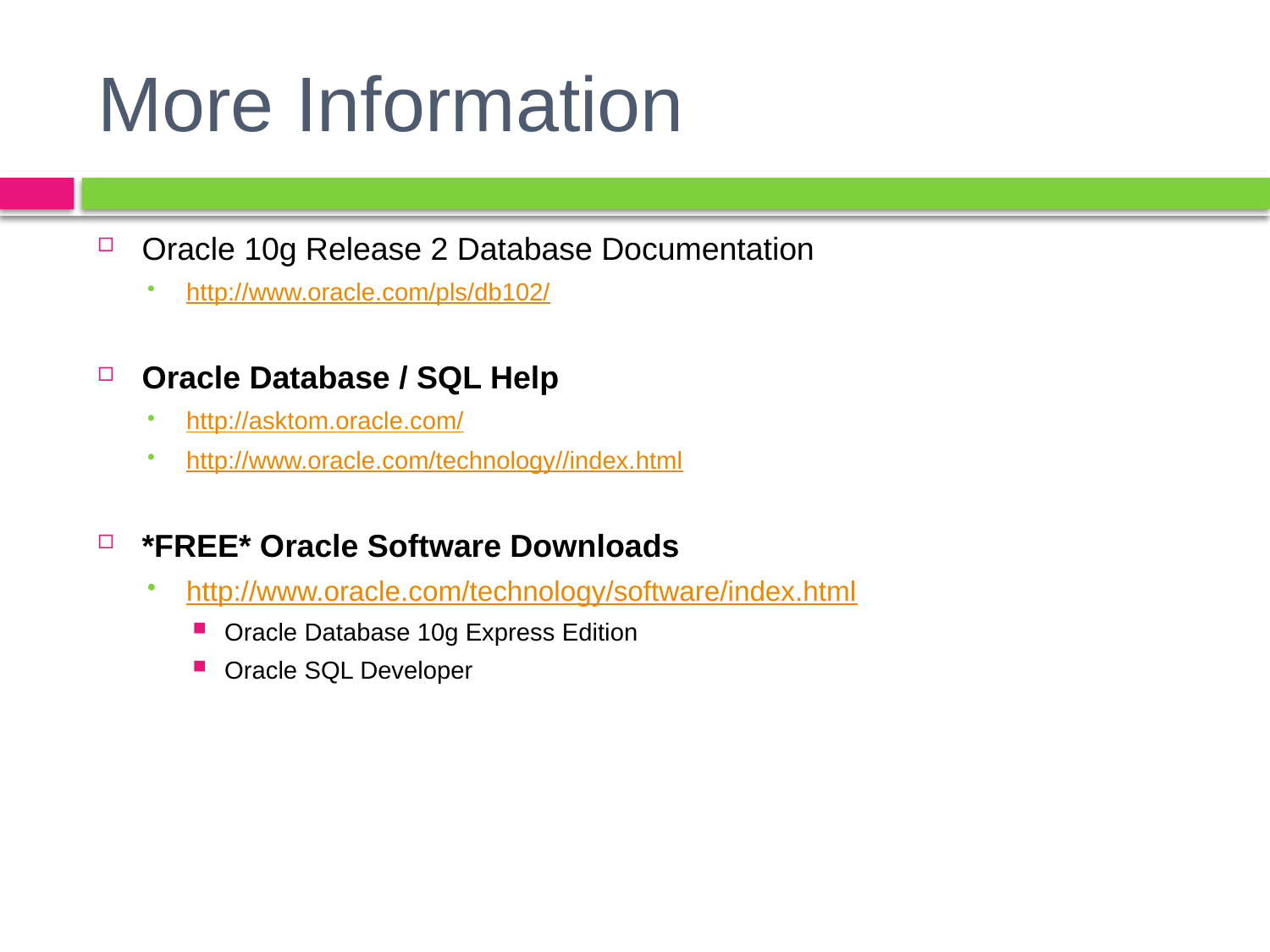

# More Information
Oracle 10g Release 2 Database Documentation
http://www.oracle.com/pls/db102/

Oracle Database / SQL Help
http://asktom.oracle.com/
http://www.oracle.com/technology//index.html

*FREE* Oracle Software Downloads
http://www.oracle.com/technology/software/index.html
Oracle Database 10g Express Edition
Oracle SQL Developer